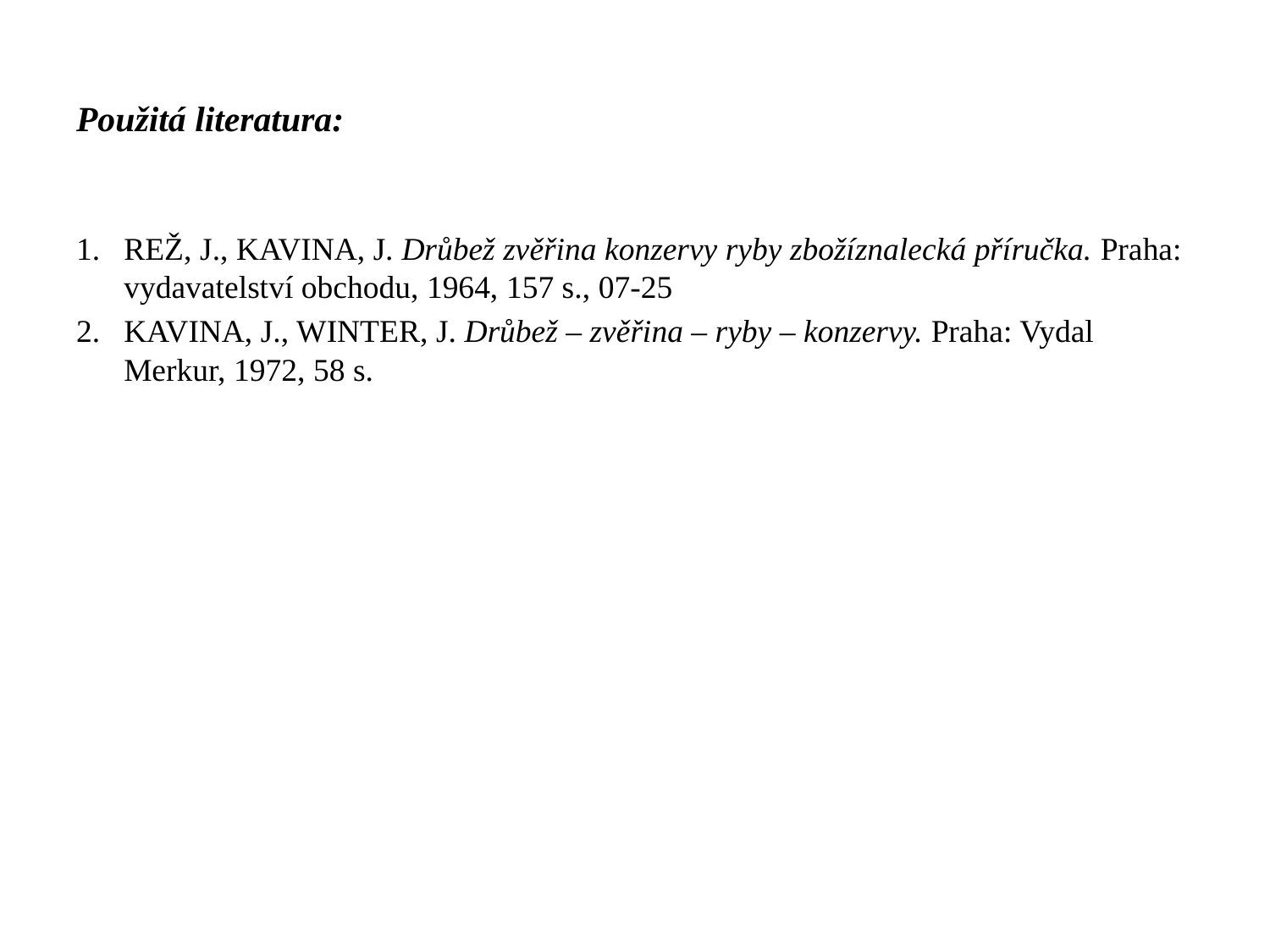

# Použitá literatura:
REŽ, J., KAVINA, J. Drůbež zvěřina konzervy ryby zbožíznalecká příručka. Praha: vydavatelství obchodu, 1964, 157 s., 07-25
KAVINA, J., WINTER, J. Drůbež – zvěřina – ryby – konzervy. Praha: Vydal Merkur, 1972, 58 s.